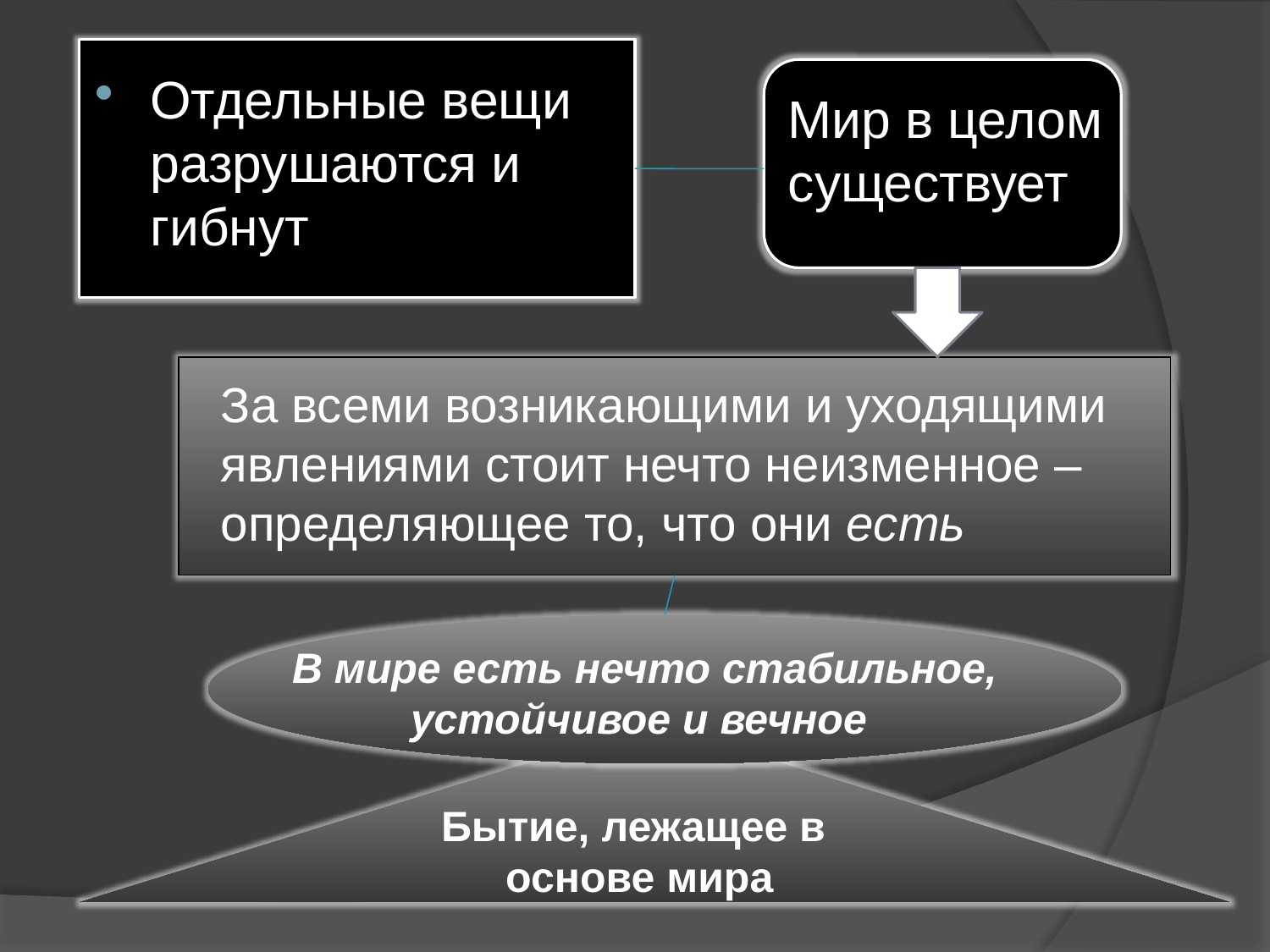

Отдельные вещи
разрушаются и
гибнут

Мир в целом
существует

За всеми возникающими и уходящими
явлениями стоит нечто неизменное –
определяющее то, что они есть

В мире есть нечто стабильное,
устойчивое и вечное

Бытие, лежащее в
основе мира